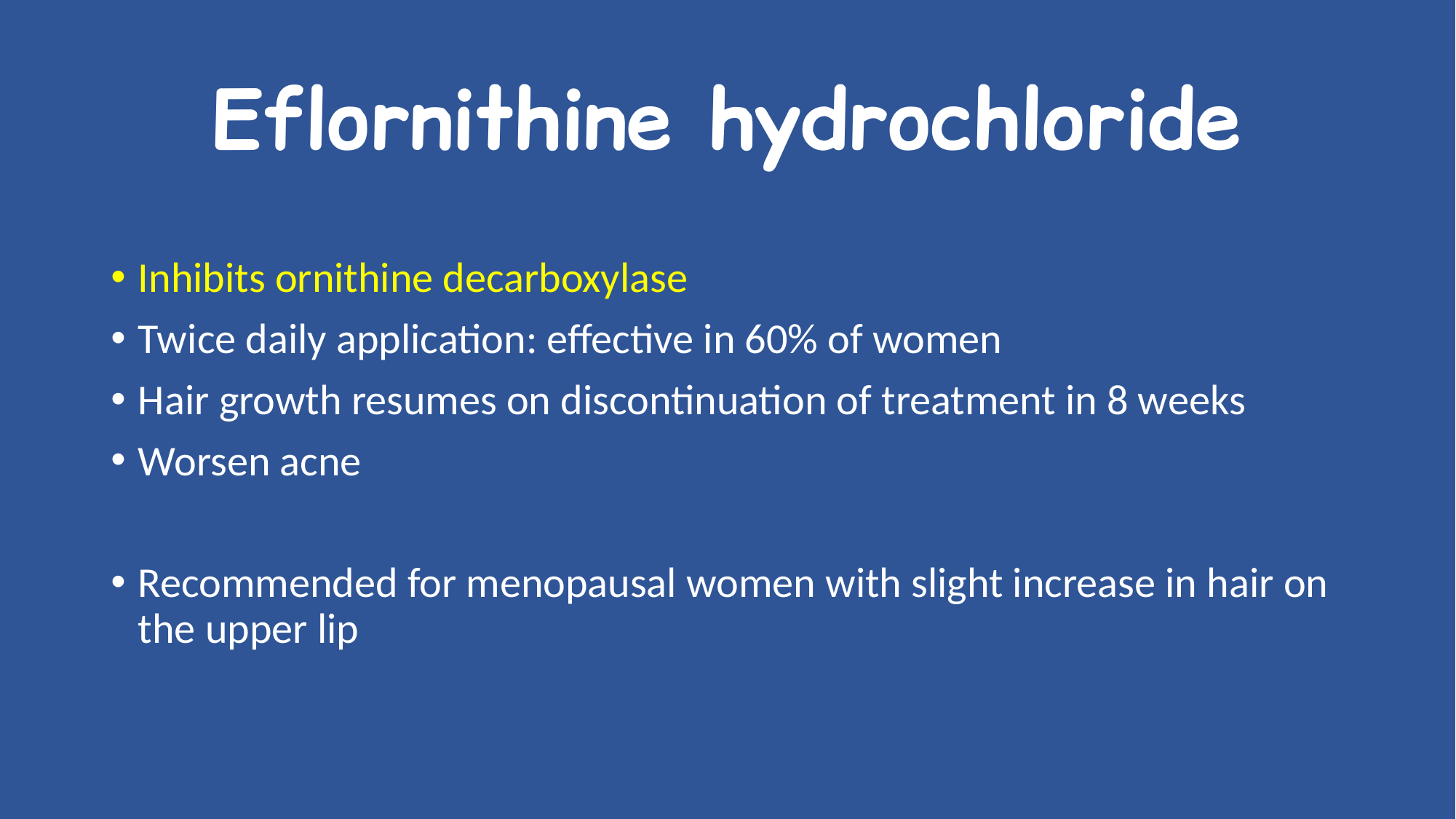

# Eflornithine hydrochloride
Inhibits ornithine decarboxylase
Twice daily application: effective in 60% of women
Hair growth resumes on discontinuation of treatment in 8 weeks
Worsen acne

Recommended for menopausal women with slight increase in hair on the upper lip